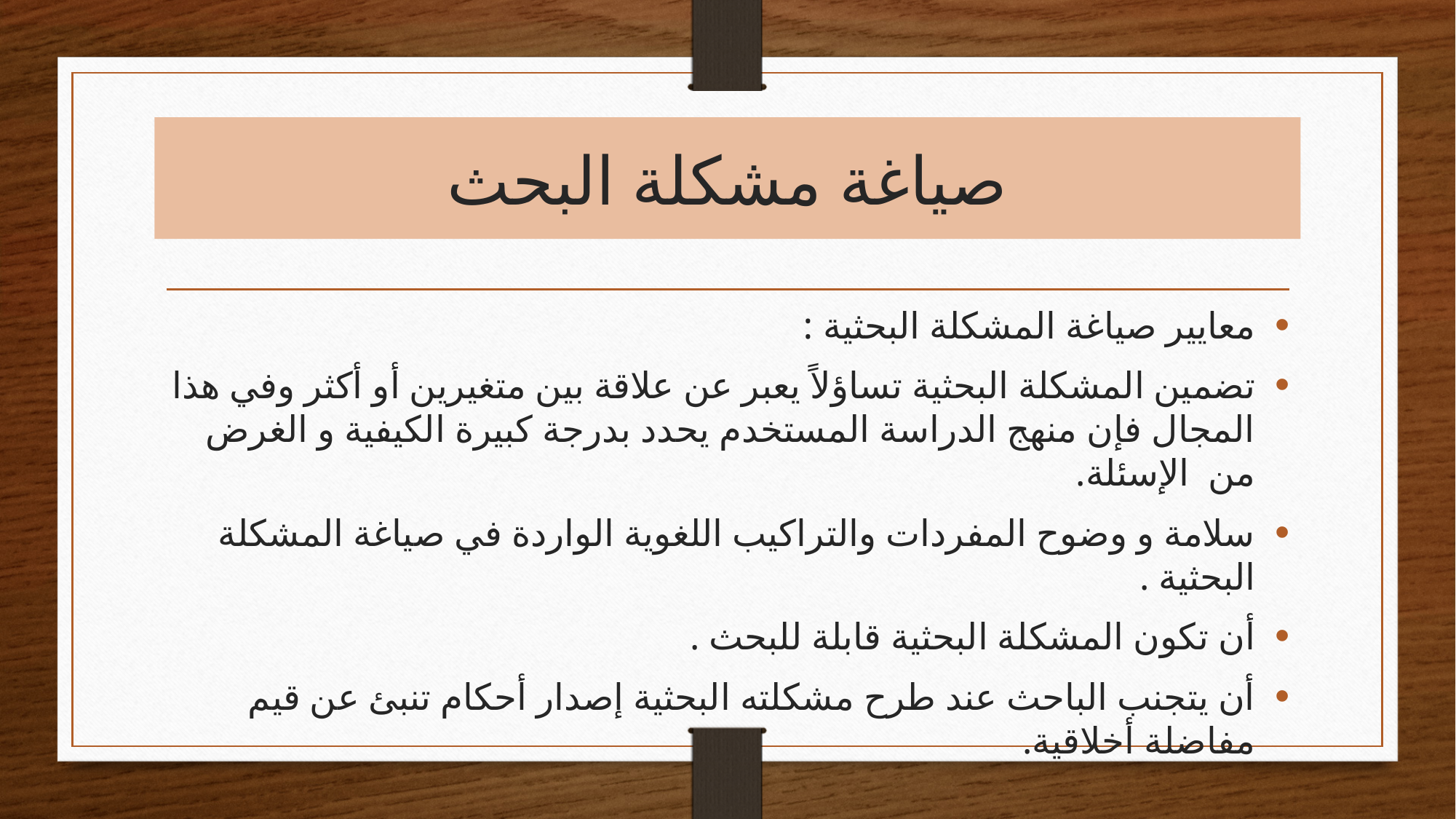

# صياغة مشكلة البحث

معايير صياغة المشكلة البحثية :
تضمين المشكلة البحثية تساؤلاً يعبر عن علاقة بين متغيرين أو أكثر وفي هذا المجال فإن منهج الدراسة المستخدم يحدد بدرجة كبيرة الكيفية و الغرض من  الإسئلة.
سلامة و وضوح المفردات والتراكيب اللغوية الواردة في صياغة المشكلة البحثية .
أن تكون المشكلة البحثية قابلة للبحث .
أن يتجنب الباحث عند طرح مشكلته البحثية إصدار أحكام تنبئ عن قيم مفاضلة أخلاقية.